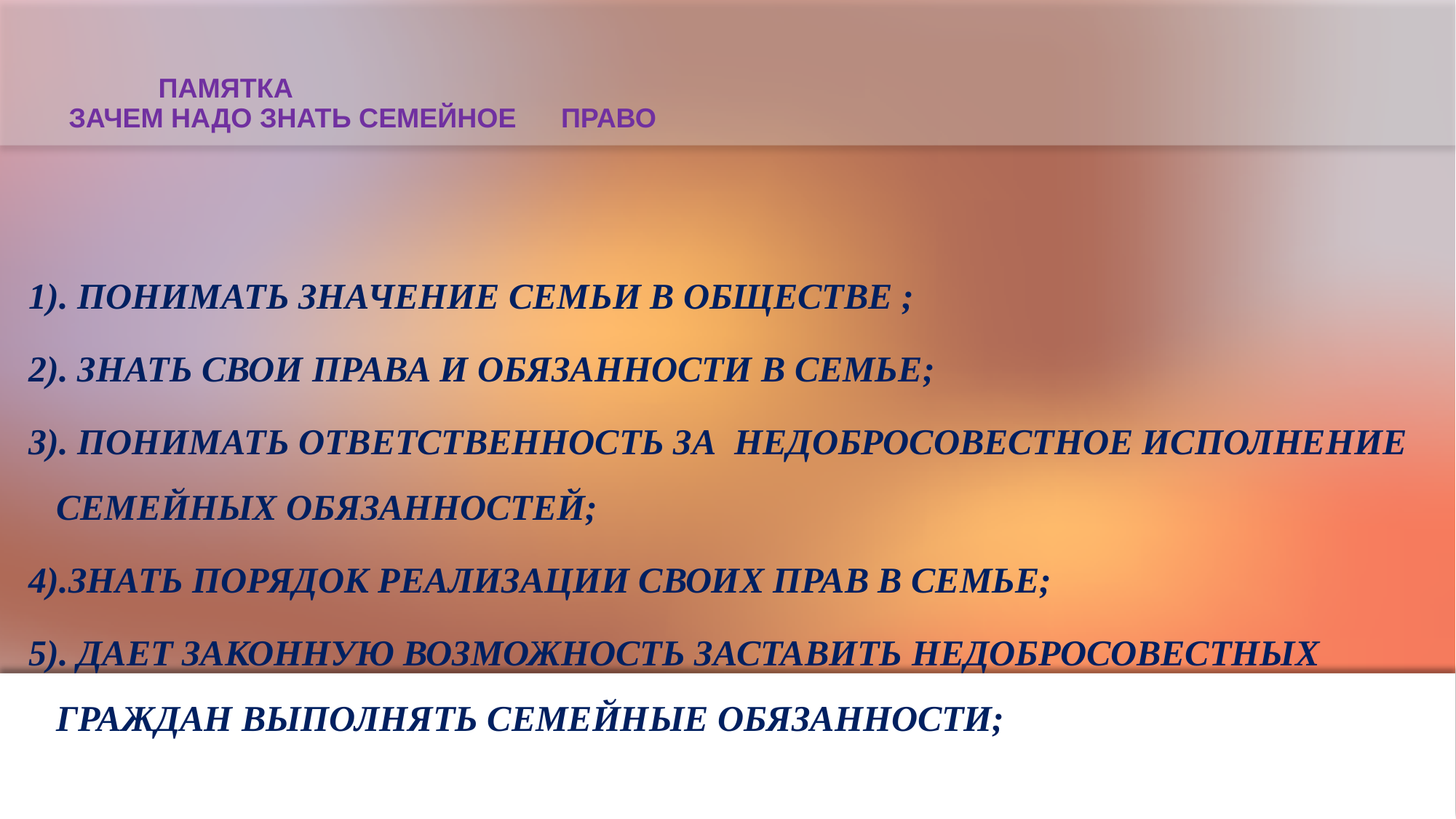

ПАМЯТКА
 		ЗАЧЕМ НАДО ЗНАТЬ СЕМЕЙНОЕ 						ПРАВО
1). ПОНИМАТЬ ЗНАЧЕНИЕ СЕМЬИ В ОБЩЕСТВЕ ;
2). ЗНАТЬ СВОИ ПРАВА И ОБЯЗАННОСТИ В СЕМЬЕ;
3). ПОНИМАТЬ ОТВЕТСТВЕННОСТЬ ЗА  НЕДОБРОСОВЕСТНОЕ ИСПОЛНЕНИЕ   СЕМЕЙНЫХ ОБЯЗАННОСТЕЙ;
4).ЗНАТЬ ПОРЯДОК РЕАЛИЗАЦИИ СВОИХ ПРАВ В СЕМЬЕ;
5). ДАЕТ ЗАКОННУЮ ВОЗМОЖНОСТЬ ЗАСТАВИТЬ НЕДОБРОСОВЕСТНЫХ ГРАЖДАН ВЫПОЛНЯТЬ СЕМЕЙНЫЕ ОБЯЗАННОСТИ;